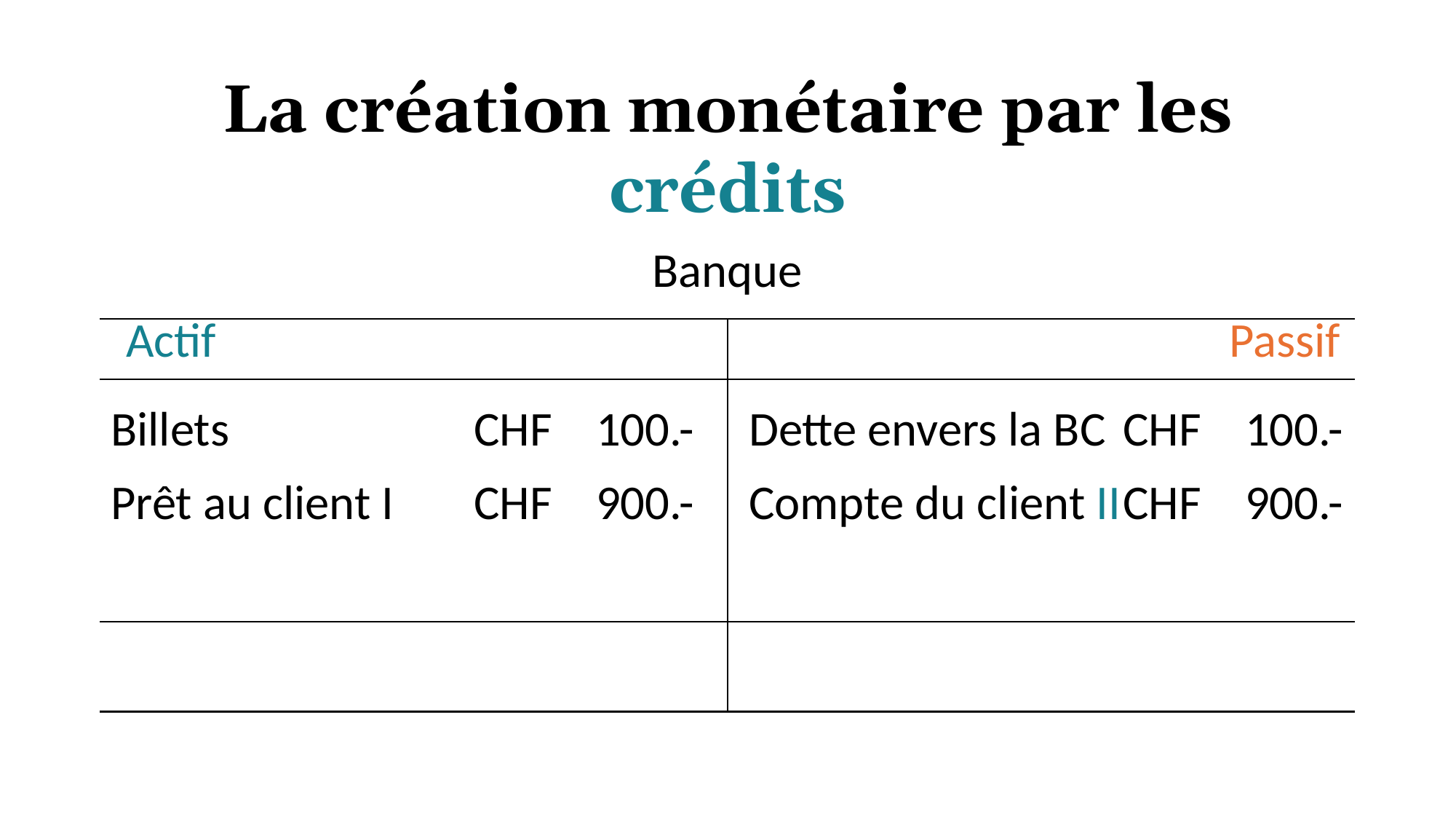

# La création monétaire par les crédits
| Banque |  |
| --- | --- |
| Actif | Passif |
|  |  |
|  |  |
Billets
CHF    100.-
Dette envers la BC
CHF    100.-
Prêt au client I
CHF    900.-
Compte du client II
CHF    900.-